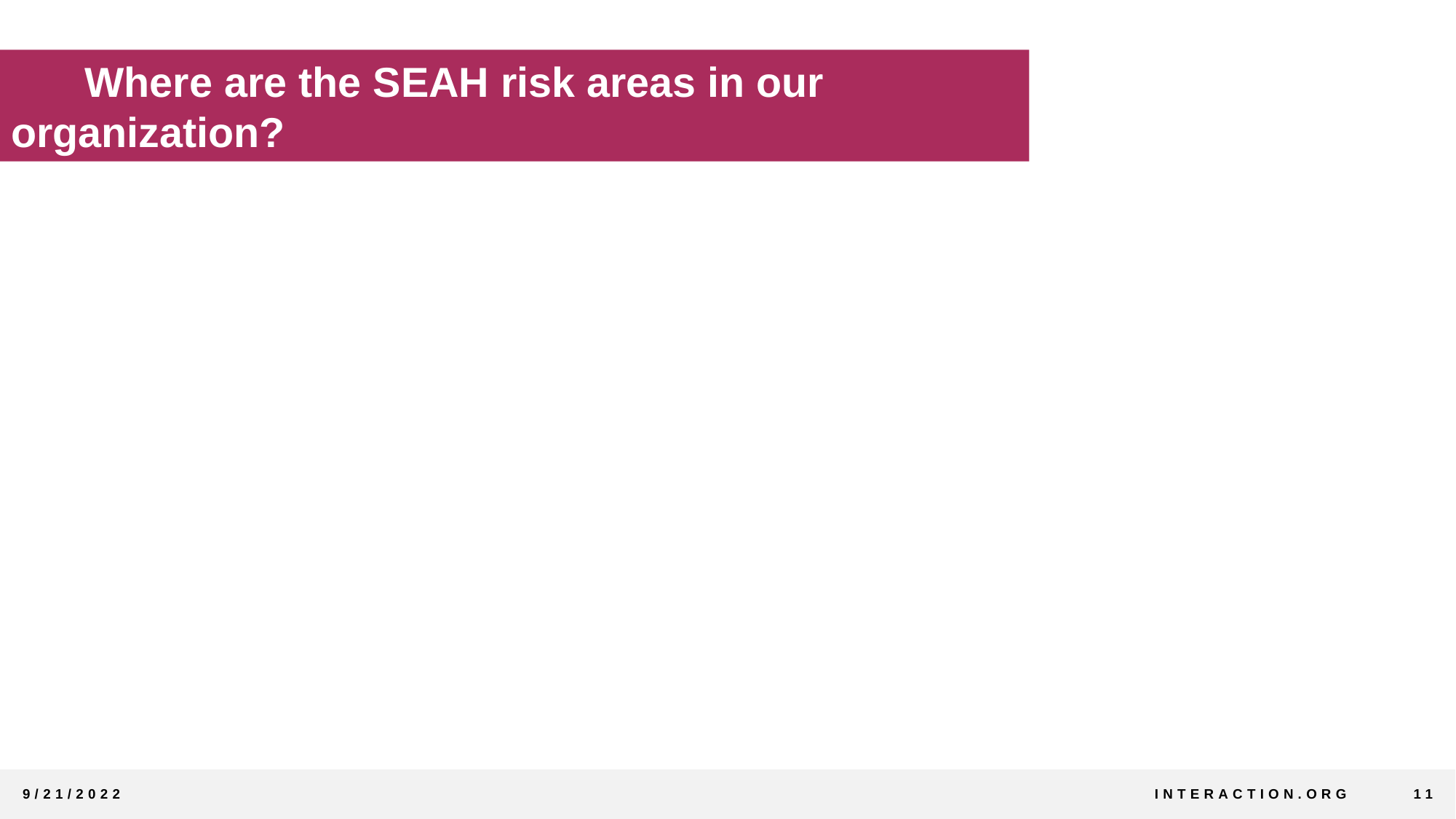

# Where are the SEAH risk areas in our organization?

9/21/2022
InterAction.org
11